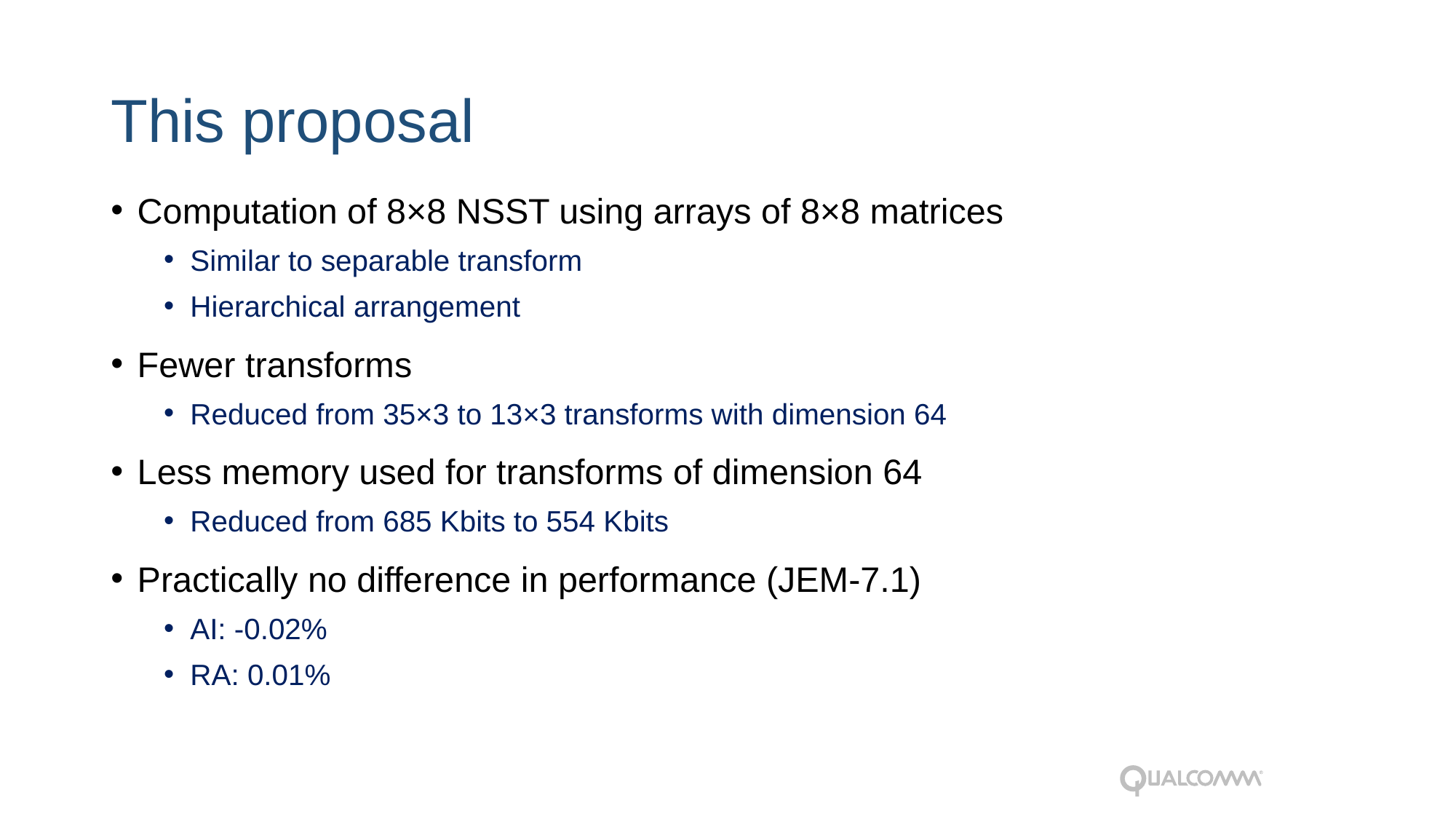

# This proposal
Computation of 8×8 NSST using arrays of 8×8 matrices
Similar to separable transform
Hierarchical arrangement
Fewer transforms
Reduced from 35×3 to 13×3 transforms with dimension 64
Less memory used for transforms of dimension 64
Reduced from 685 Kbits to 554 Kbits
Practically no difference in performance (JEM-7.1)
AI: -0.02%
RA: 0.01%